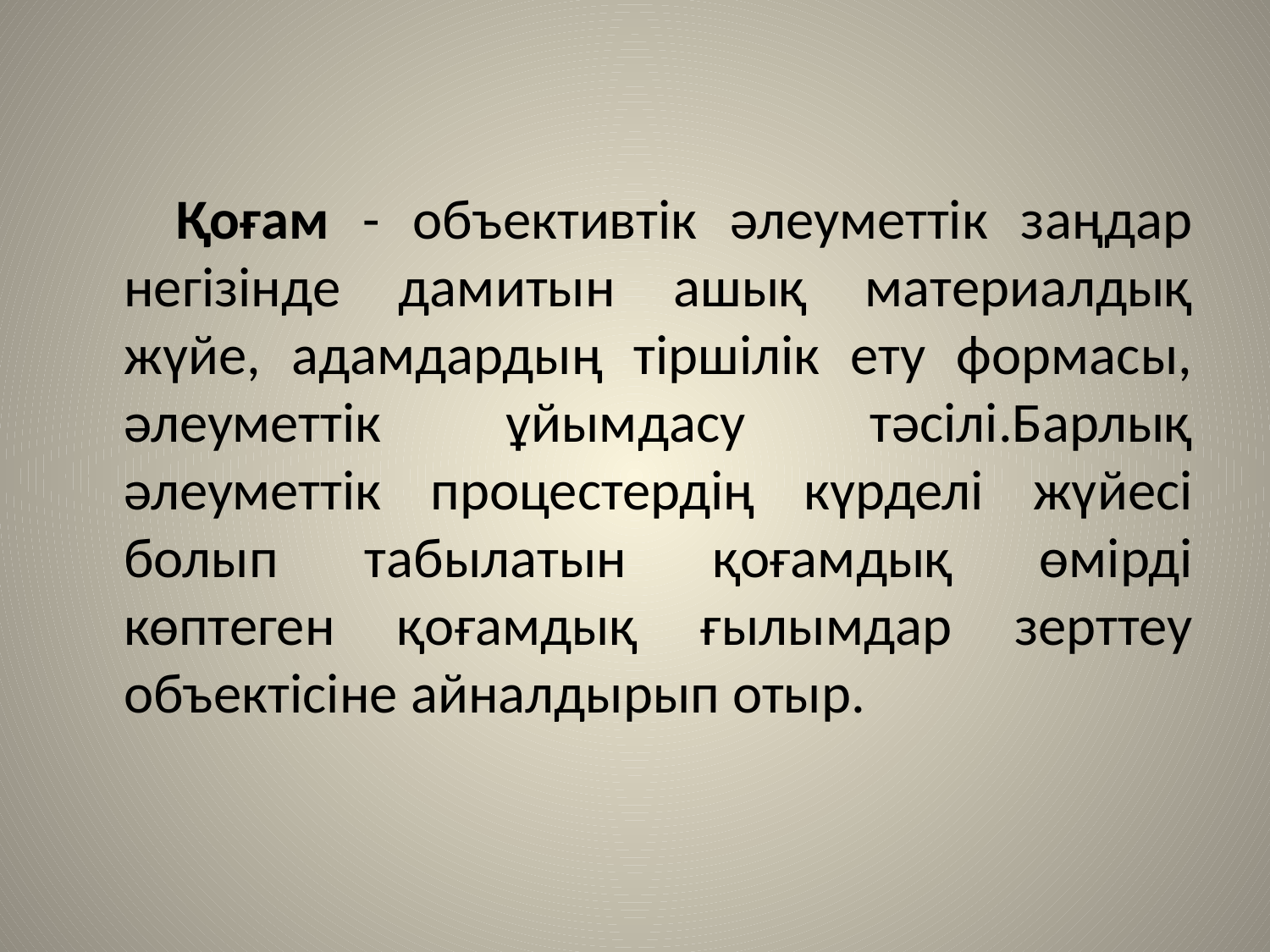

Қоғам - объективтік әлеуметтік заңдар негізінде дамитын ашық материалдық жүйе, адамдардың тіршілік ету формасы, әлеуметтік ұйымдасу тәсілі.Барлық әлеуметтік процестердің күрделі жүйесі болып табылатын қоғамдық өмірді көптеген қоғамдық ғылымдар зерттеу объектісіне айналдырып отыр.